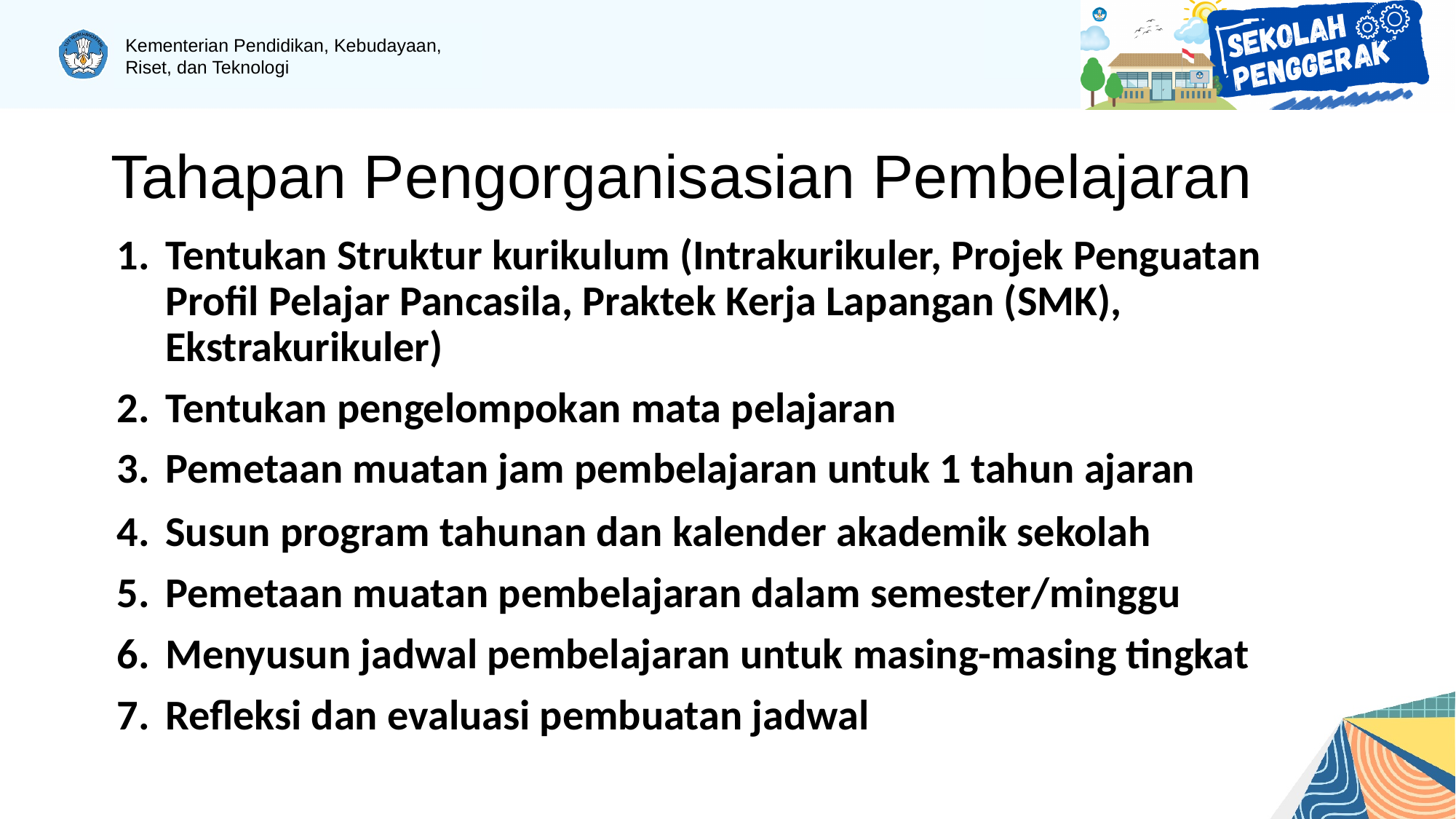

# Tahapan Pengorganisasian Pembelajaran
Tentukan Struktur kurikulum (Intrakurikuler, Projek Penguatan Profil Pelajar Pancasila, Praktek Kerja Lapangan (SMK), Ekstrakurikuler)
Tentukan pengelompokan mata pelajaran
Pemetaan muatan jam pembelajaran untuk 1 tahun ajaran
Susun program tahunan dan kalender akademik sekolah
Pemetaan muatan pembelajaran dalam semester/minggu
Menyusun jadwal pembelajaran untuk masing-masing tingkat
Refleksi dan evaluasi pembuatan jadwal